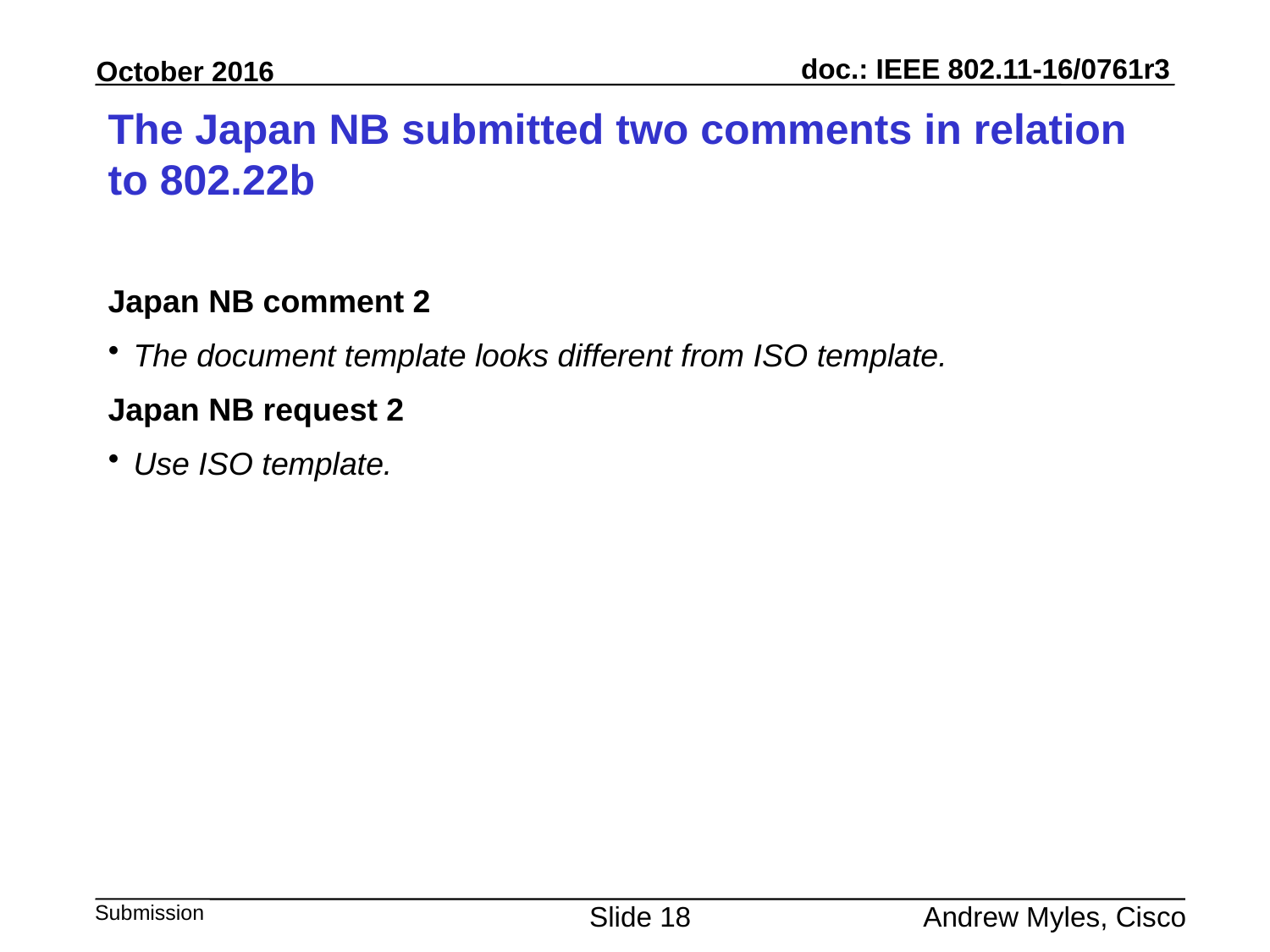

# The Japan NB submitted two comments in relation to 802.22b
Japan NB comment 2
The document template looks different from ISO template.
Japan NB request 2
Use ISO template.
Slide 18
Andrew Myles, Cisco